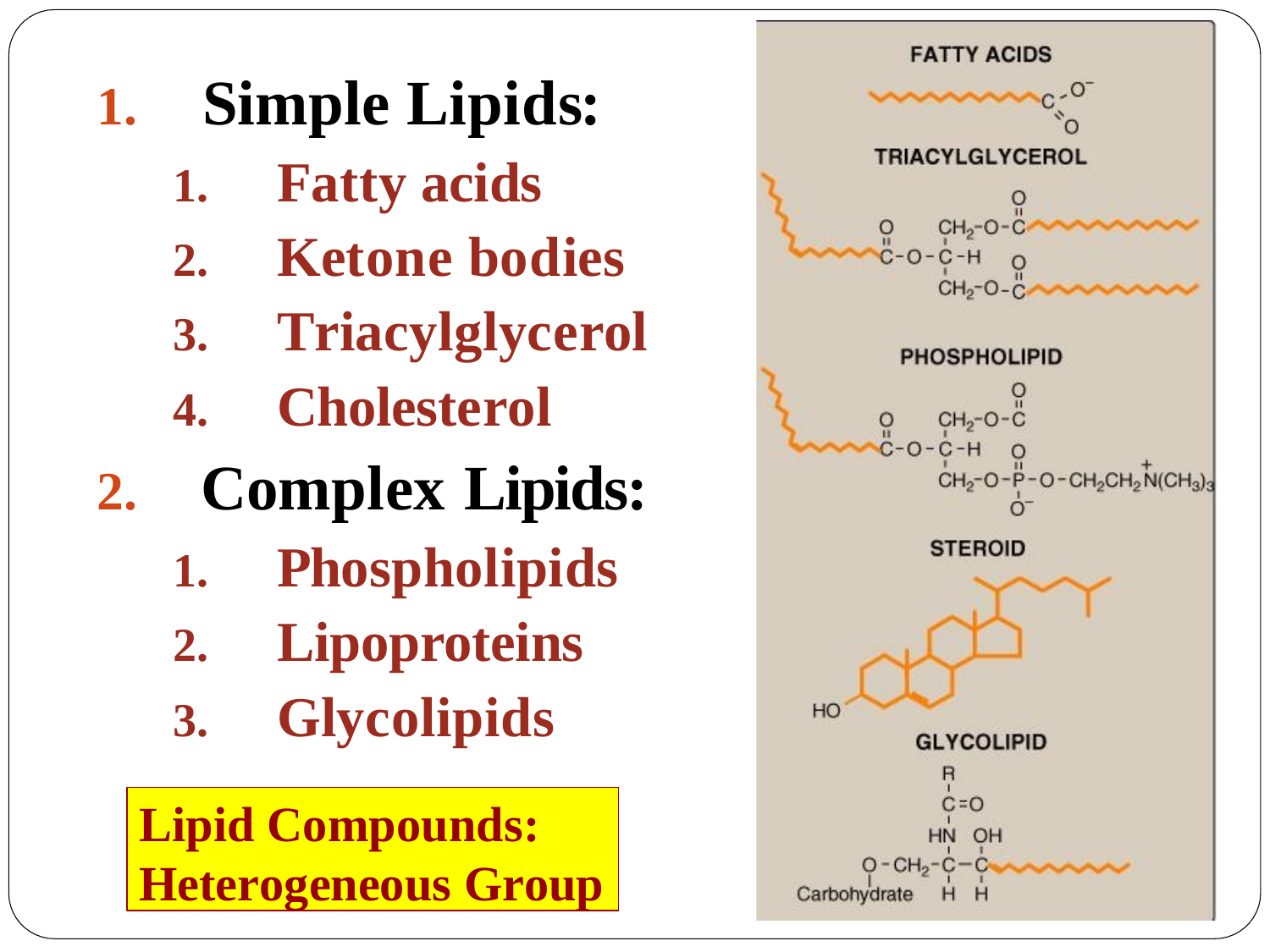

# 1.	Simple Lipids:
Fatty acids
Ketone bodies
Triacylglycerol
Cholesterol
Complex Lipids:
Phospholipids
Lipoproteins
Glycolipids
Lipid Compounds:
Heterogeneous Group